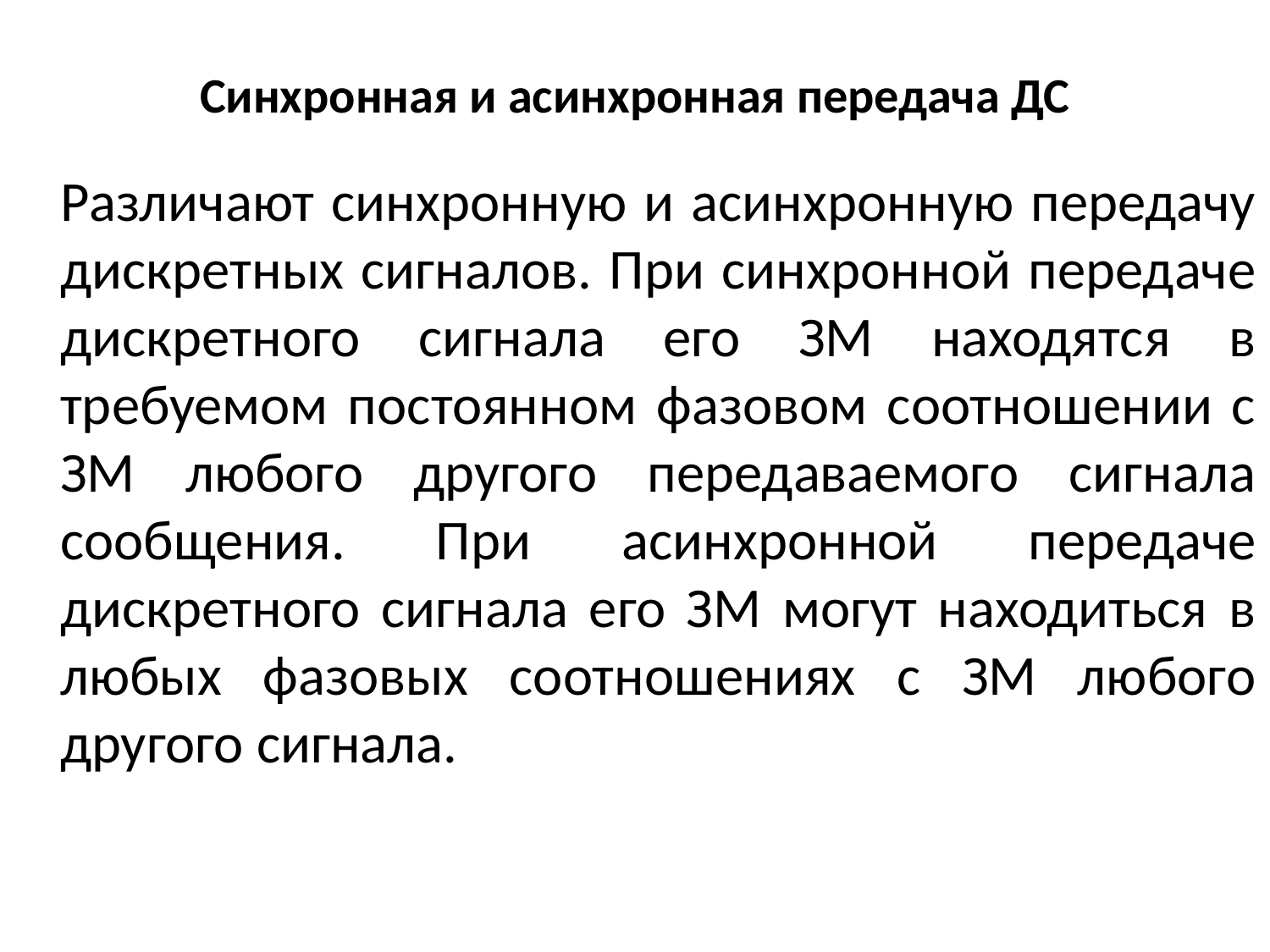

# Синхронная и асинхронная передача ДС
	Различают синхронную и асинхронную передачу дискретных сигналов. При синхронной передаче дискретного сигнала его ЗМ находятся в требуемом постоянном фазовом соотношении с ЗМ любого другого передаваемого сигнала сообщения. При асинхронной передаче дискретного сигнала его ЗМ могут находиться в любых фазовых соотношениях с ЗМ любого другого сигнала.